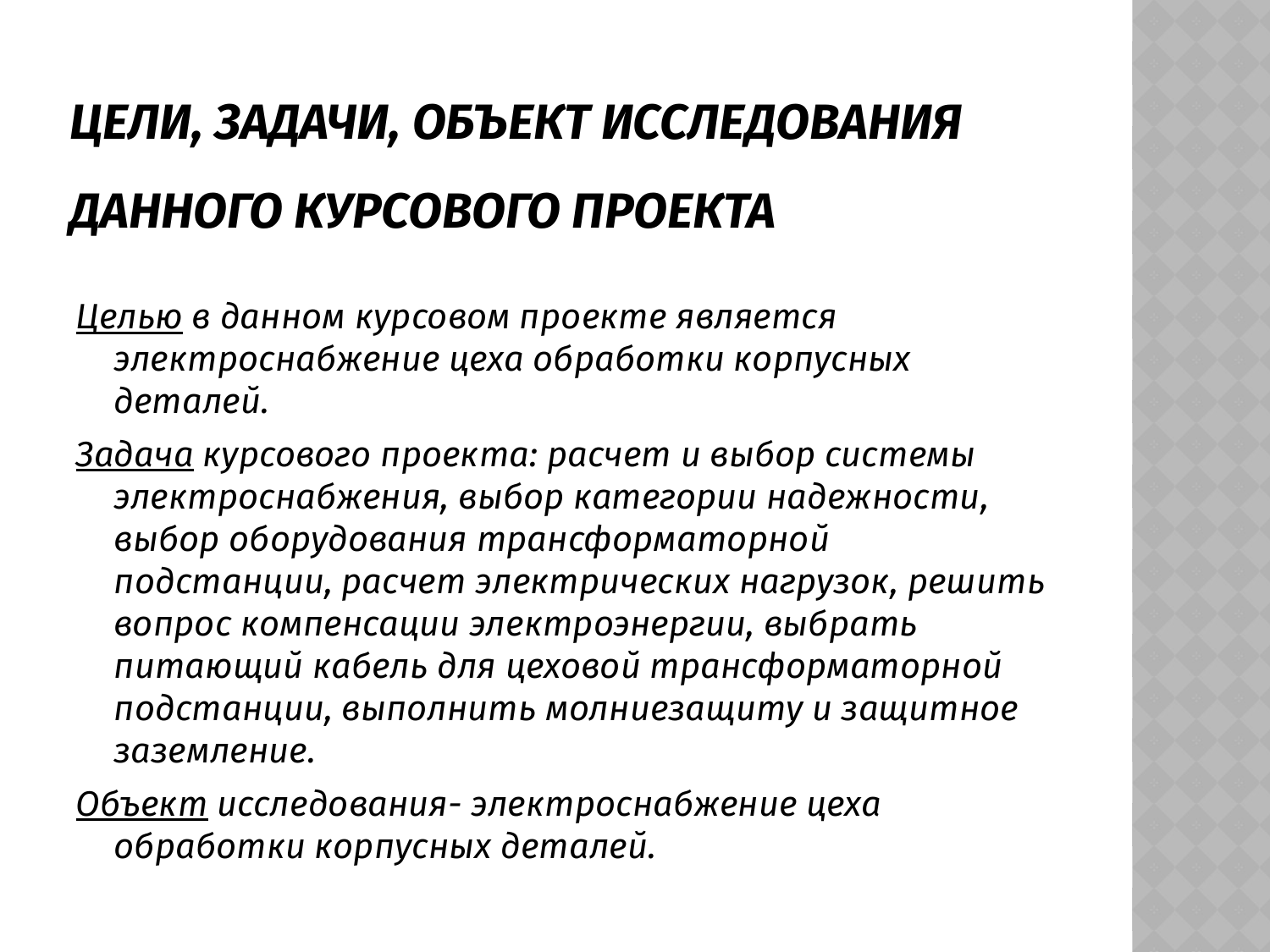

# Цели, задачи, объект исследования данного курсового проекта
Целью в данном курсовом проекте является  электроснабжение цеха обработки корпусных деталей.
Задача курсового проекта: расчет и выбор системы электроснабжения, выбор категории надежности, выбор оборудования трансформаторной подстанции, расчет электрических нагрузок, решить вопрос компенсации электроэнергии, выбрать питающий кабель для цеховой трансформаторной подстанции, выполнить молниезащиту и защитное заземление.
Объект исследования- электроснабжение цеха обработки корпусных деталей.